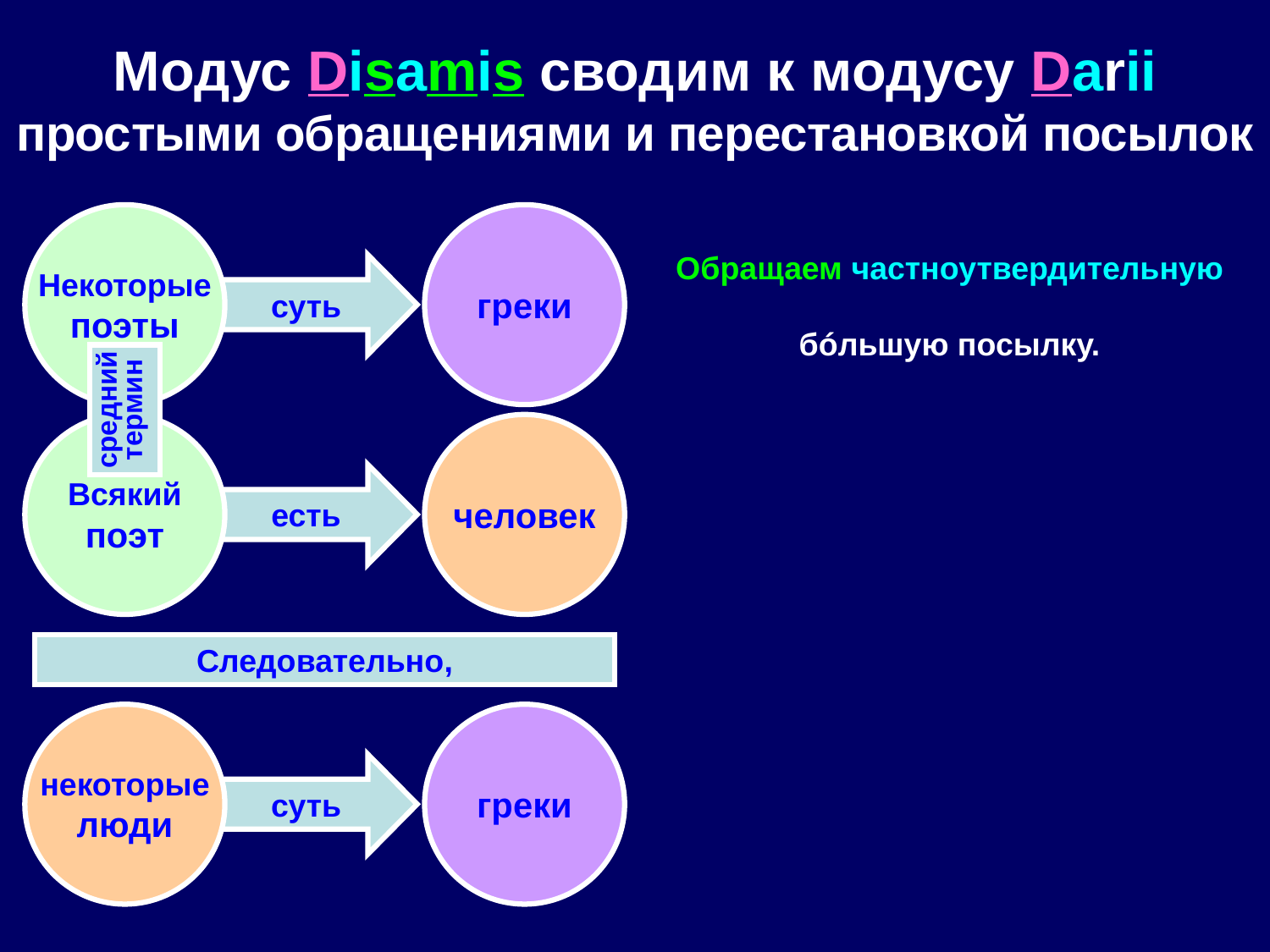

# Модус Disamis сводим к модусу Darii простыми обращениями и перестановкой посылок
Некоторые
поэты
греки
Обращаем частноутвердительную
бóльшую посылку.
суть
средний
термин
Всякий
поэт
человек
есть
Следовательно,
некоторые
люди
греки
суть